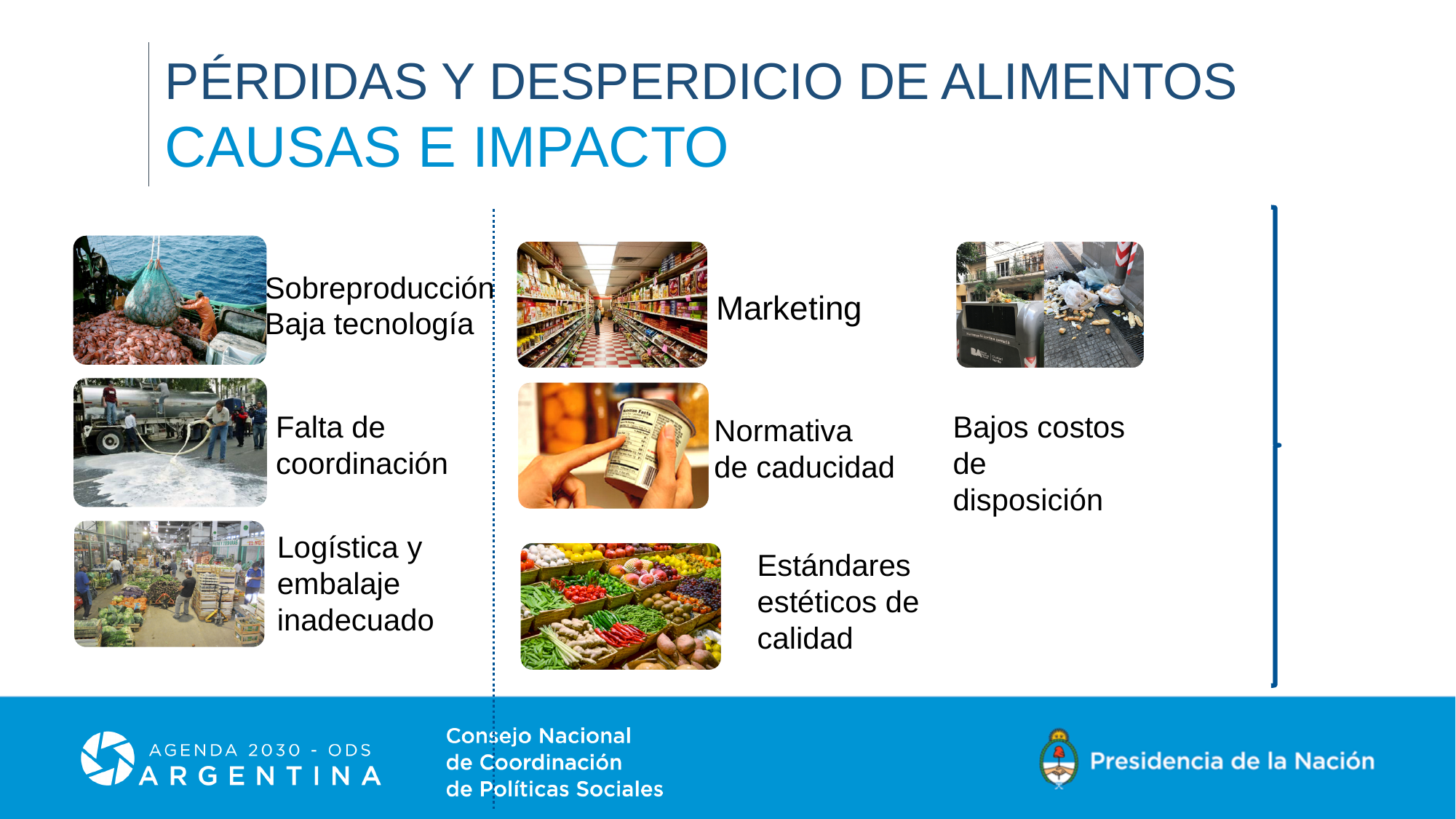

PÉRDIDAS Y DESPERDICIO DE ALIMENTOS
CAUSAS E IMPACTO

Sobreproducción
Baja tecnología
Marketing

Bajos costos
de disposición
Falta de coordinación
Normativa
de caducidad

Logística y embalaje inadecuado
Estándares
estéticos de calidad